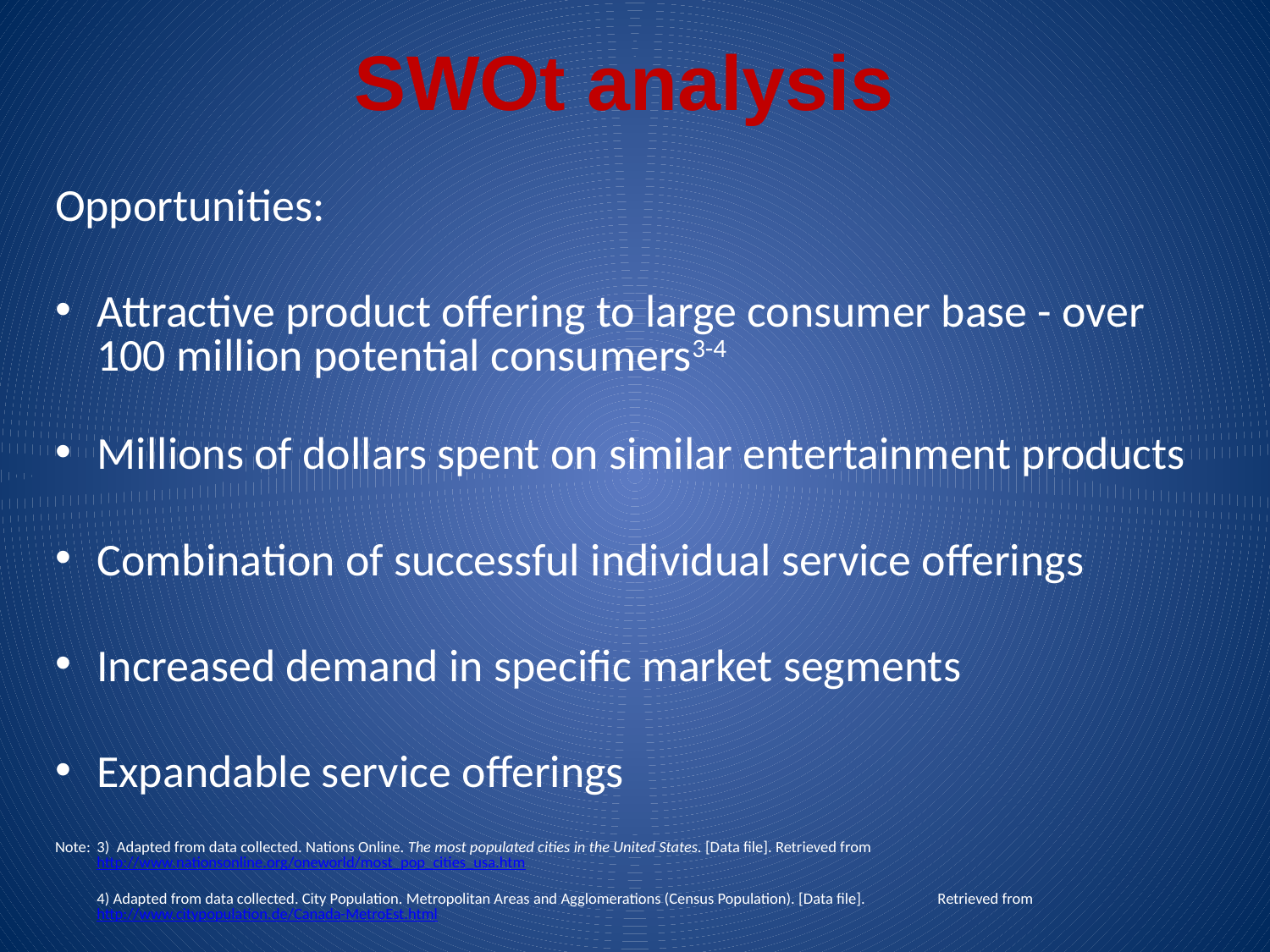

# SWOt analysis
Opportunities:

Attractive product offering to large consumer base - over 100 million potential consumers3-4

Millions of dollars spent on similar entertainment products

Combination of successful individual service offerings

Increased demand in specific market segments

Expandable service offerings

Note:		3)  Adapted from data collected. Nations Online. The most populated cities in the United States. [Data file]. Retrieved from 	      http://www.nationsonline.org/oneworld/most_pop_cities_usa.htm

		4) Adapted from data collected. City Population. Metropolitan Areas and Agglomerations (Census Population). [Data file]. 	     Retrieved from http://www.citypopulation.de/Canada-MetroEst.html